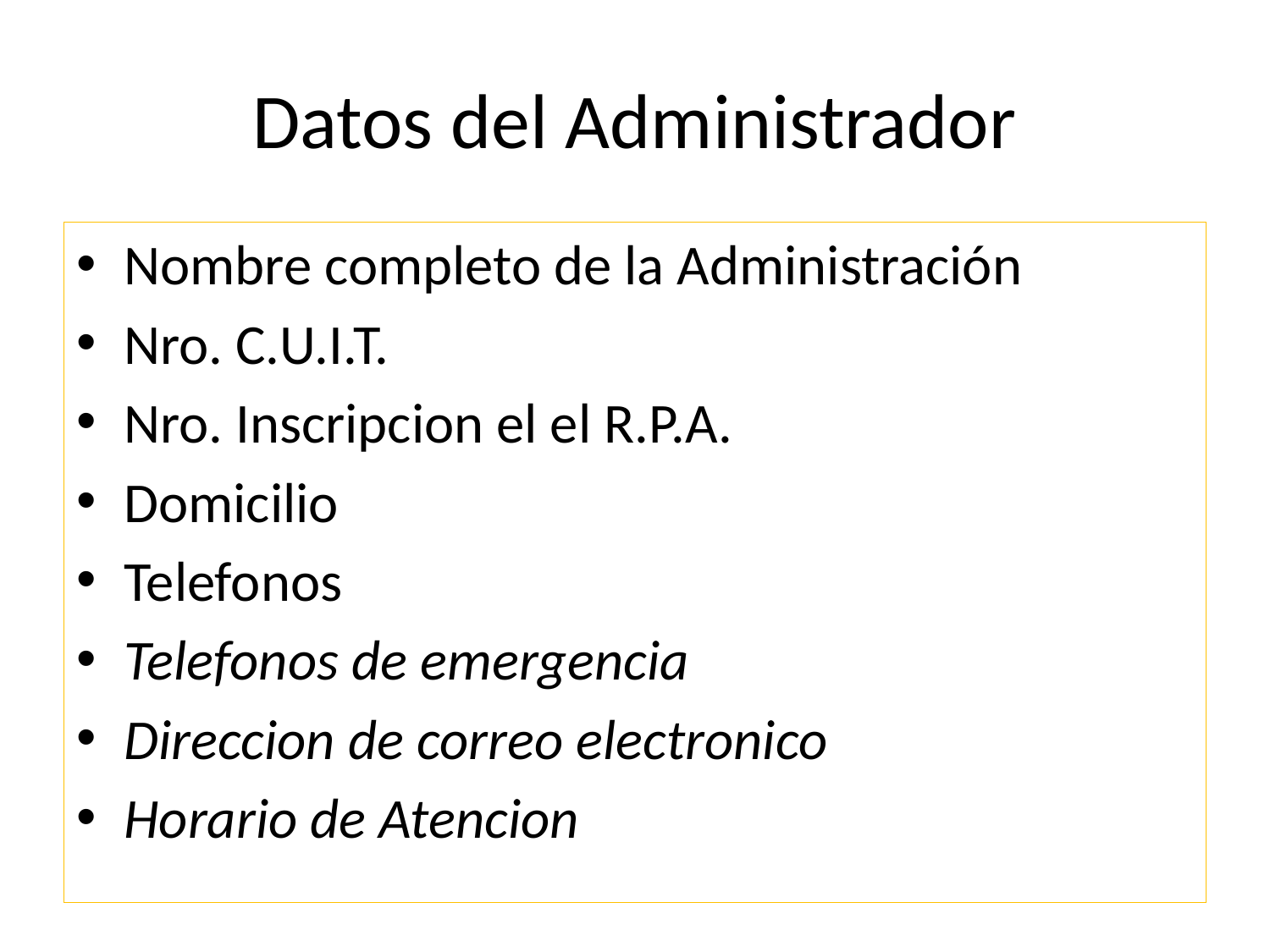

# Datos del Administrador
Nombre completo de la Administración
Nro. C.U.I.T.
Nro. Inscripcion el el R.P.A.
Domicilio
Telefonos
Telefonos de emergencia
Direccion de correo electronico
Horario de Atencion